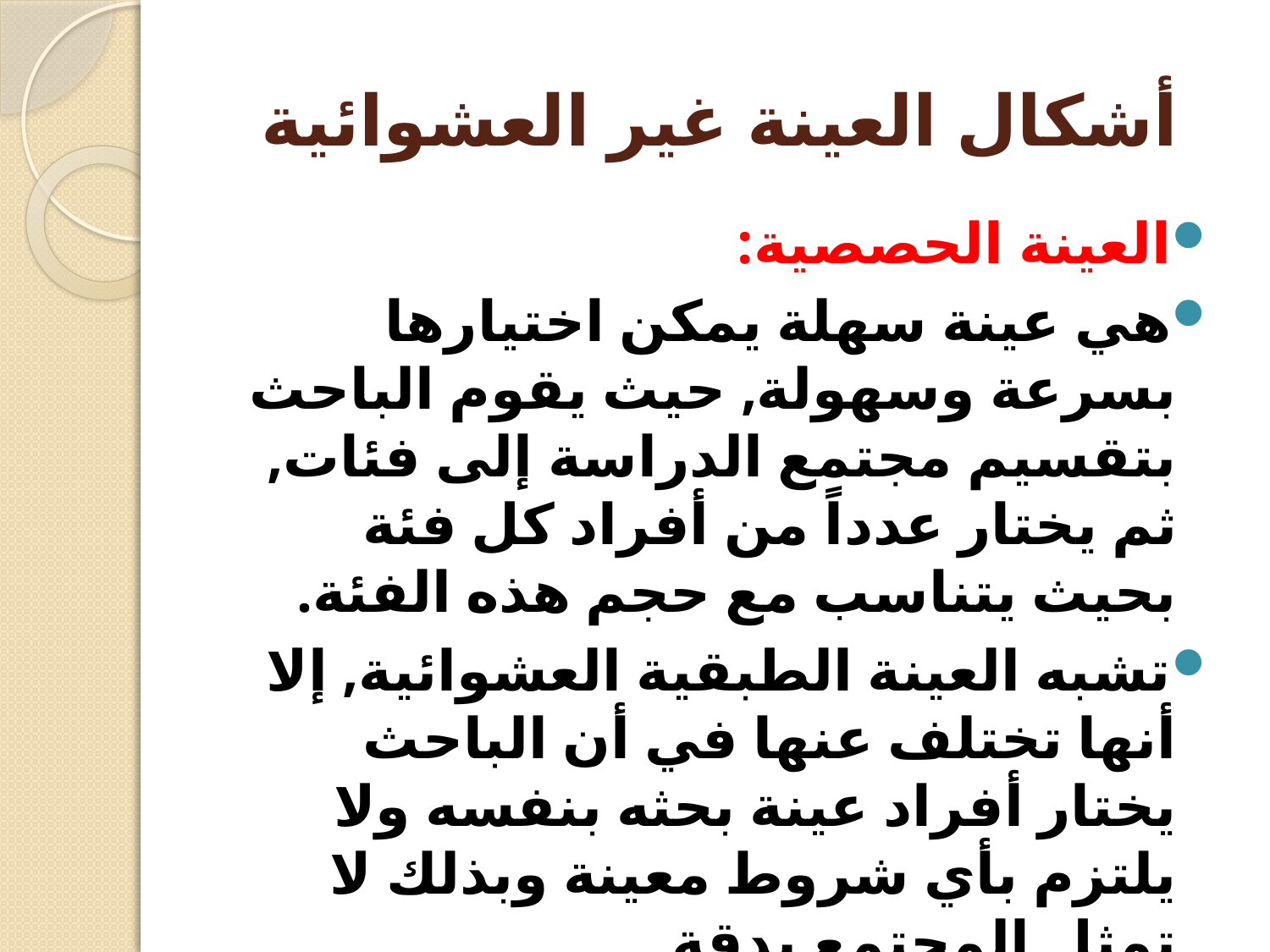

# أشكال العينة غير العشوائية
العينة الحصصية:
هي عينة سهلة يمكن اختيارها بسرعة وسهولة, حيث يقوم الباحث بتقسيم مجتمع الدراسة إلى فئات, ثم يختار عدداً من أفراد كل فئة بحيث يتناسب مع حجم هذه الفئة.
تشبه العينة الطبقية العشوائية, إلا أنها تختلف عنها في أن الباحث يختار أفراد عينة بحثه بنفسه ولا يلتزم بأي شروط معينة وبذلك لا تمثل المجتمع بدقة.